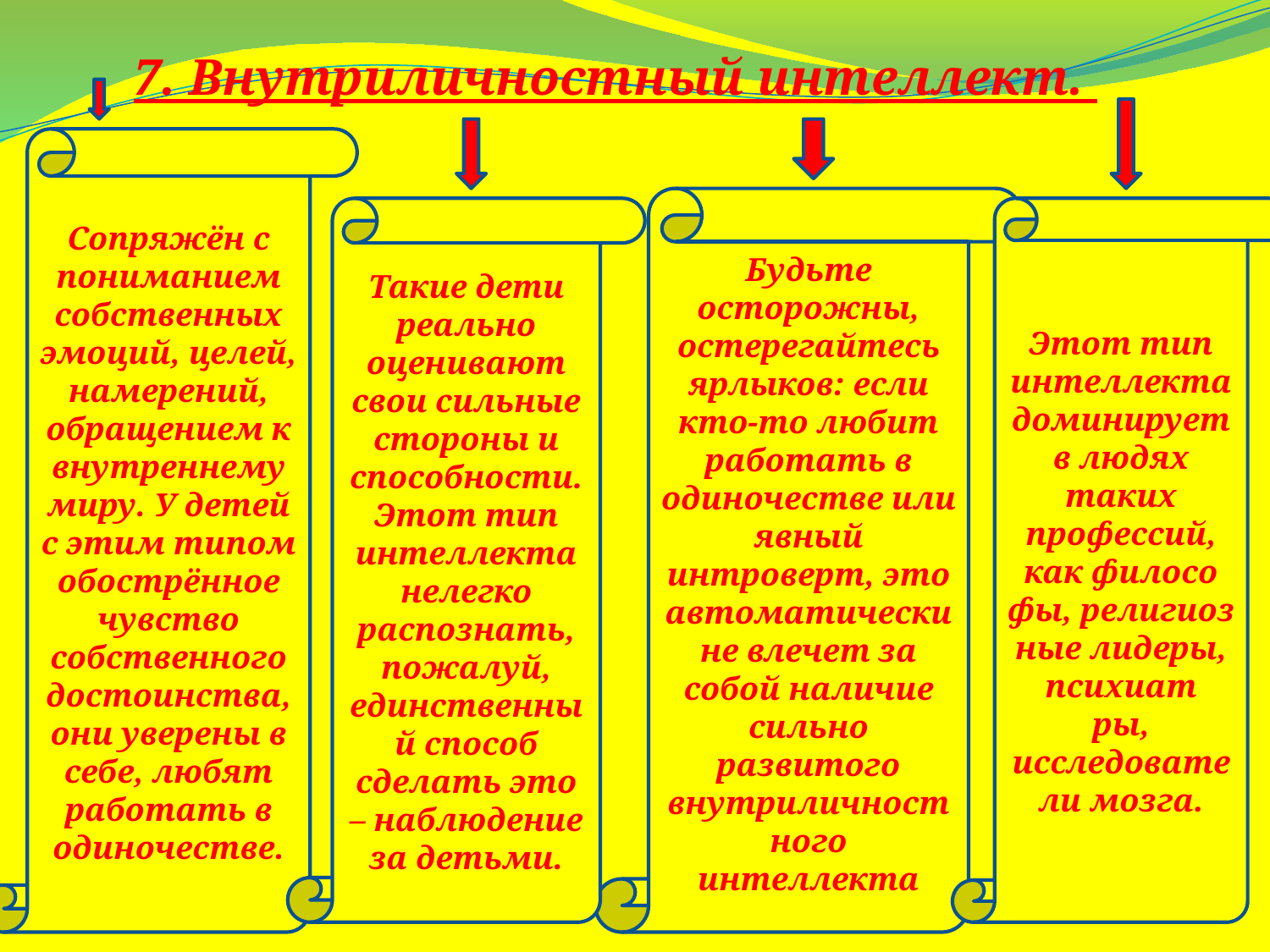

7. Внутриличностный интеллект.

Сопряжён с пониманием собственных эмоций, целей, намерений, обращением к внутреннему миру. У детей с этим типом обострённое чувство собственного достоинства, они уверены в себе, любят работать в одиночестве.
Будьте осторожны, остерегайтесь ярлыков: если кто-то любит работать в одиночестве или явный интроверт, это автоматически не влечет за собой наличие сильно развитого внутриличностного интеллекта
Такие дети реально оценивают свои сильные стороны и способности. Этот тип интеллекта нелегко распознать, пожалуй, единственный способ сделать это – наблюдение за детьми.
Этот тип интеллекта доминирует в людях таких профессий, как филосо
фы, религиоз
ные лидеры, психиат
ры, исследователи мозга.